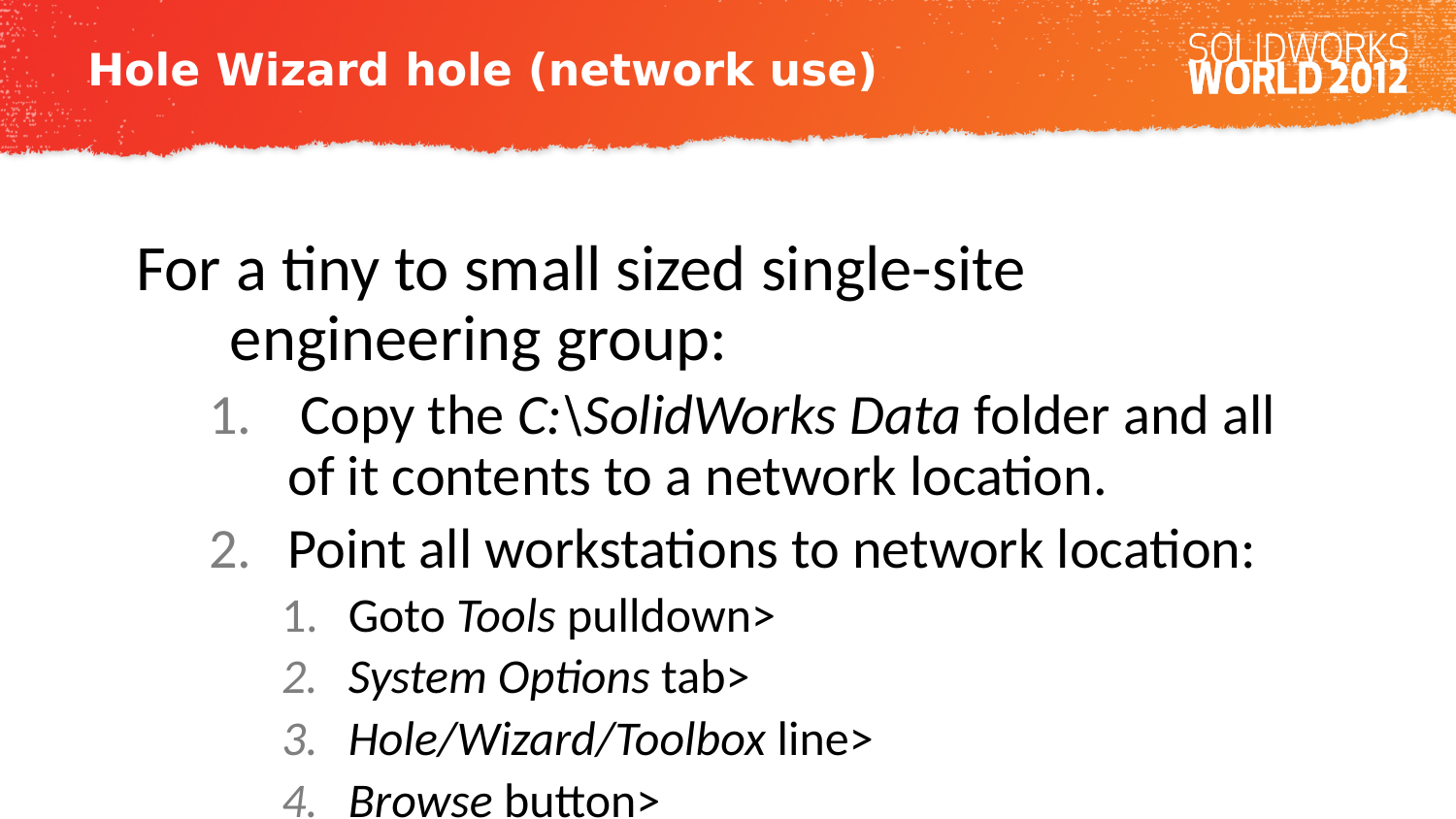

# Hole Wizard hole (network use)
For a tiny to small sized single-site engineering group:
 Copy the C:\SolidWorks Data folder and all of it contents to a network location.
Point all workstations to network location:
Goto Tools pulldown>
System Options tab>
Hole/Wizard/Toolbox line>
Browse button>
Find and select new location for SolidWorks Data folder.